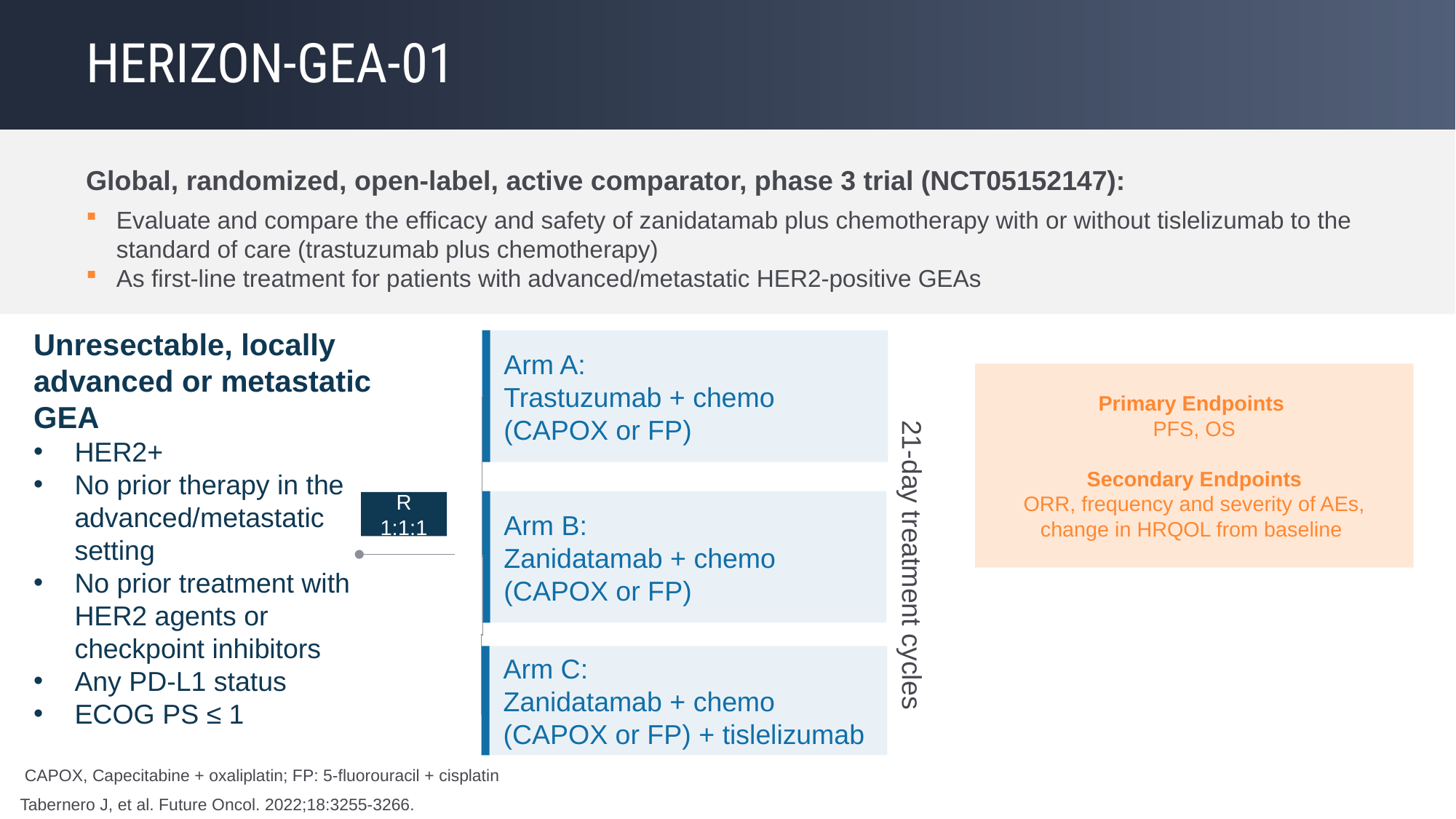

# HERIZON-GEA-01
Global, randomized, open-label, active comparator, phase 3 trial (NCT05152147):
Evaluate and compare the efficacy and safety of zanidatamab plus chemotherapy with or without tislelizumab to the standard of care (trastuzumab plus chemotherapy)
As first-line treatment for patients with advanced/metastatic HER2-positive GEAs
Unresectable, locally advanced or metastatic GEA
HER2+
No prior therapy in the advanced/metastatic setting
No prior treatment with HER2 agents or checkpoint inhibitors
Any PD-L1 status
ECOG PS ≤ 1
Arm A:
Trastuzumab + chemo (CAPOX or FP)

Primary Endpoints
PFS, OS

Secondary Endpoints
ORR, frequency and severity of AEs, change in HRQOL from baseline
Arm B:
Zanidatamab + chemo (CAPOX or FP)

R 1:1:1
21-day treatment cycles
Arm C:
Zanidatamab + chemo (CAPOX or FP) + tislelizumab

 CAPOX, Capecitabine + oxaliplatin; FP: 5-fluorouracil + cisplatin
Tabernero J, et al. Future Oncol. 2022;18:3255-3266.